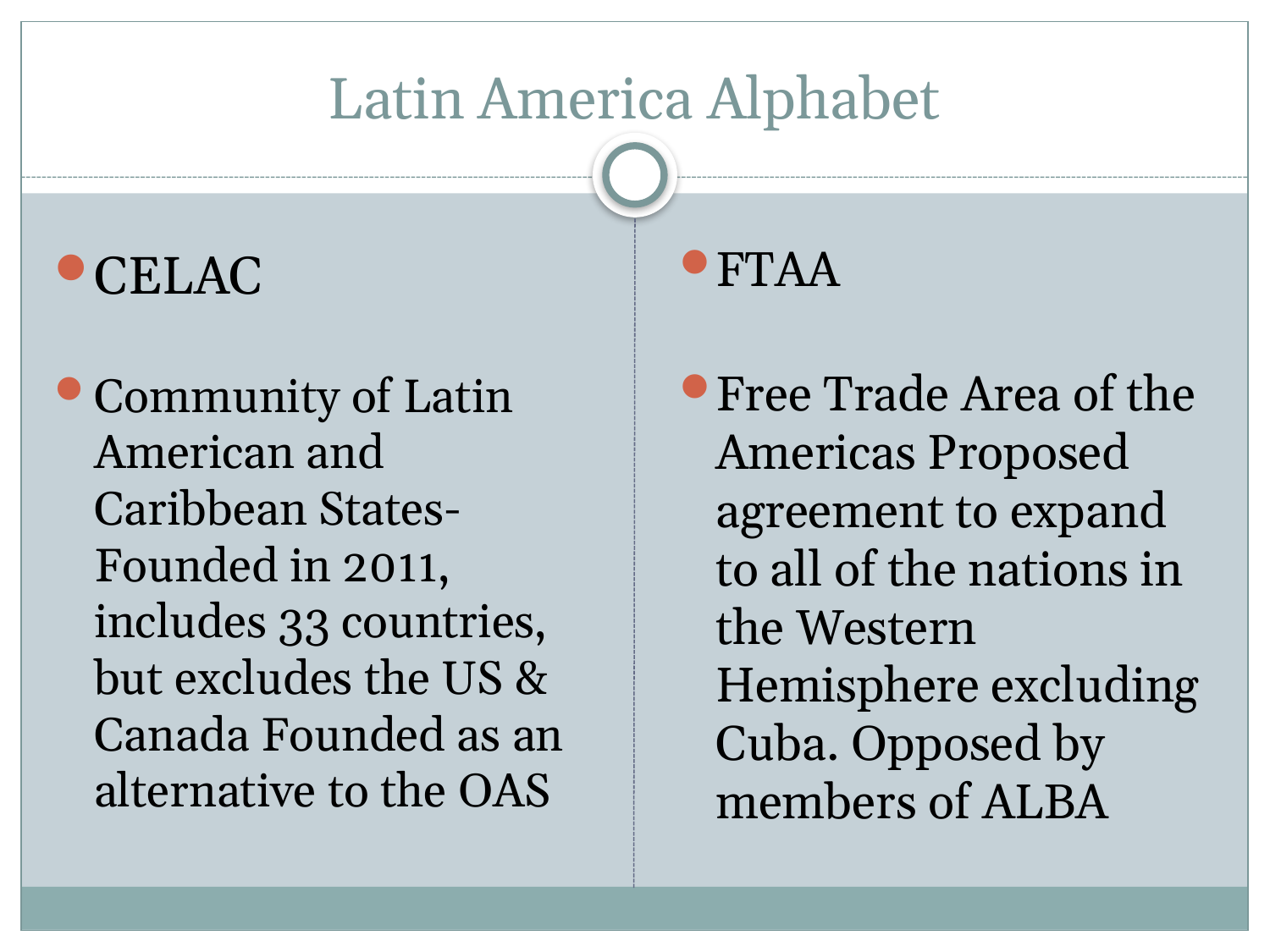

# Latin America Alphabet

CELAC

Community of Latin American and Caribbean States-Founded in 2011, includes 33 countries, but excludes the US & Canada Founded as an alternative to the OAS

FTAA

Free Trade Area of the Americas Proposed agreement to expand to all of the nations in the Western Hemisphere excluding Cuba. Opposed by members of ALBA